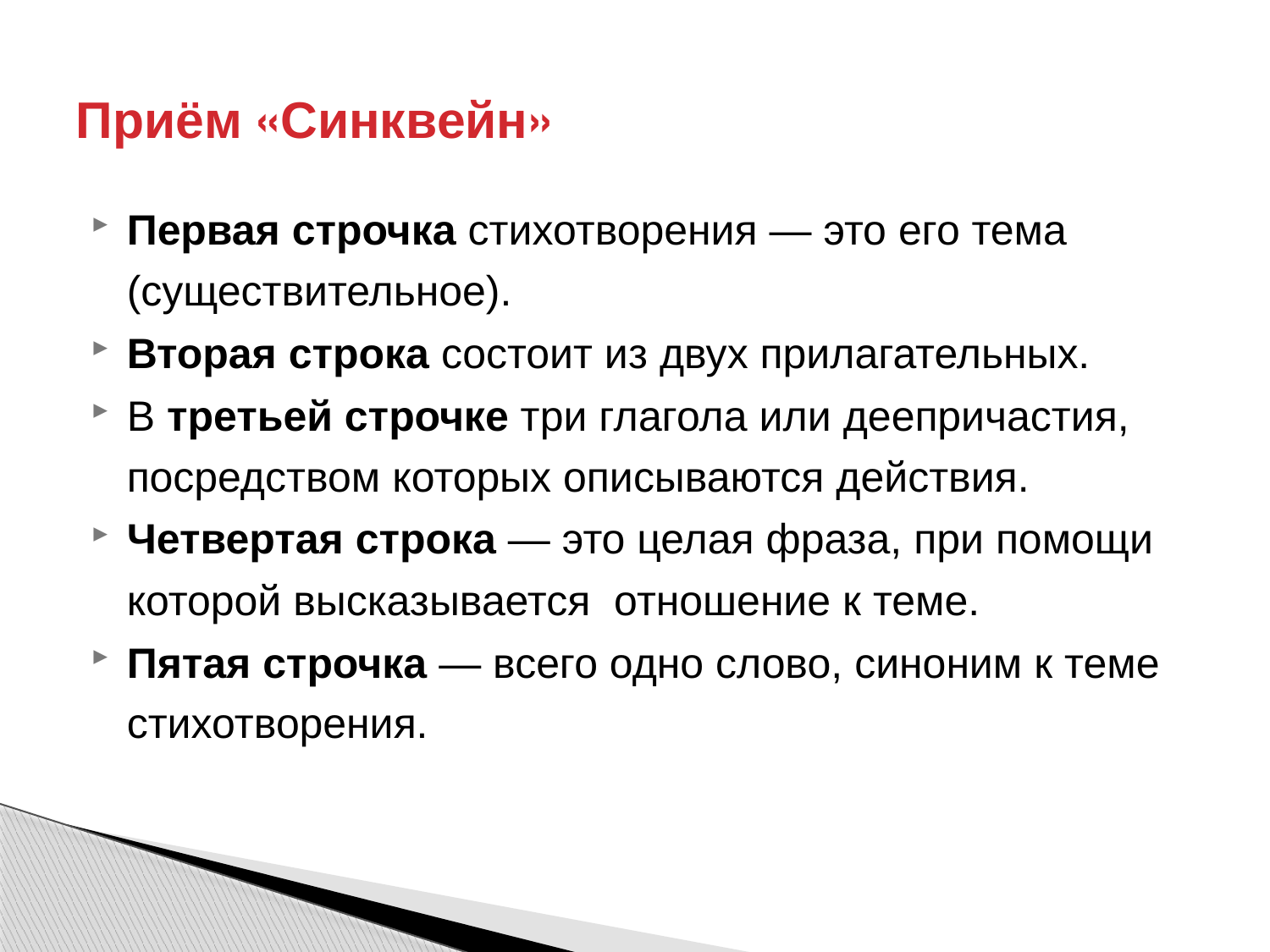

# Приём «Синквейн»
Первая строчка стихотворения — это его тема (существительное).
Вторая строка состоит из двух прилагательных.
В третьей строчке три глагола или деепричастия, посредством которых описываются действия.
Четвертая строка — это целая фраза, при помощи которой высказывается  отношение к теме.
Пятая строчка — всего одно слово, синоним к теме стихотворения.